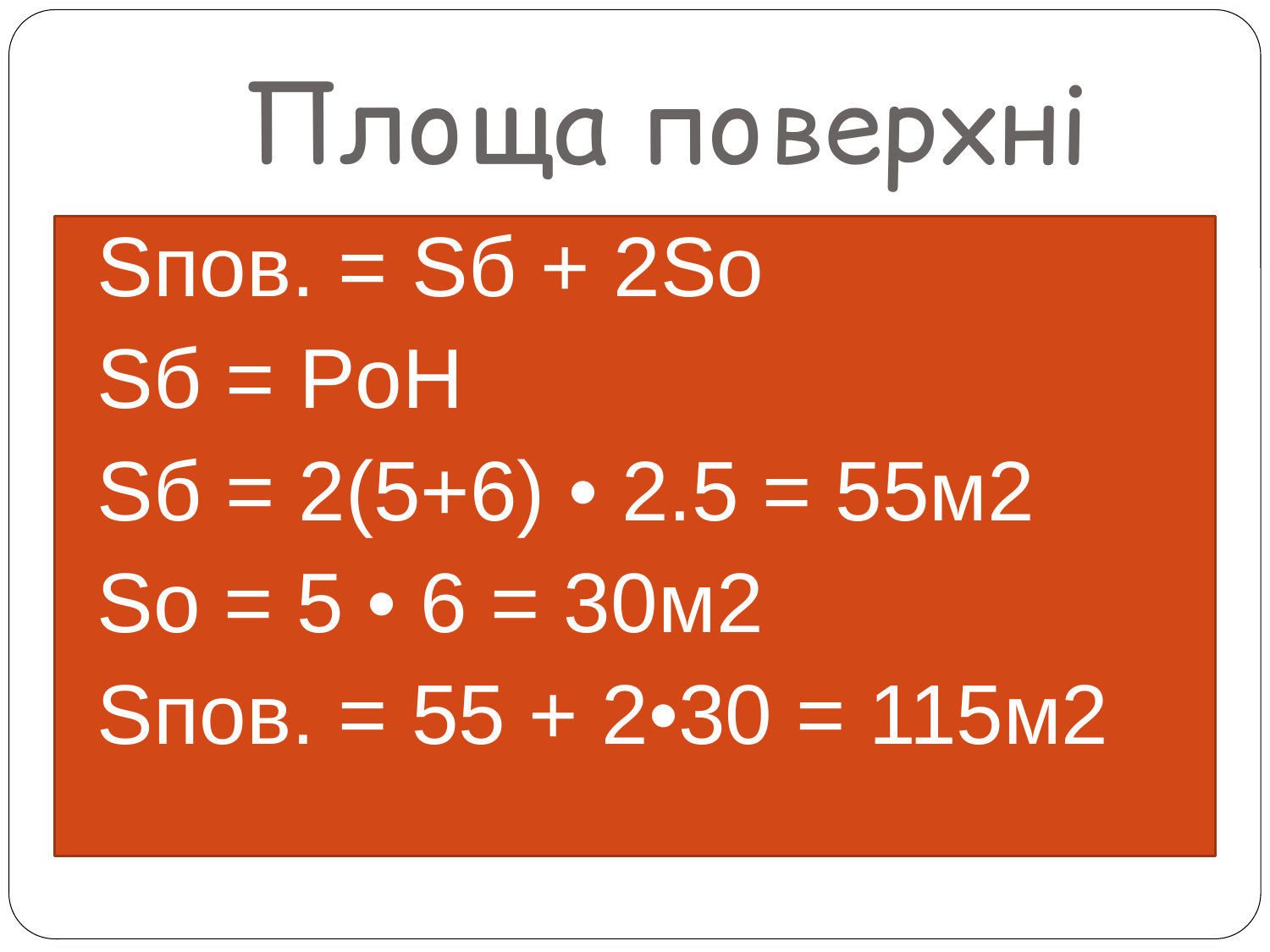

# Площа поверхні
Sпов. = Sб + 2Sо
Sб = PoH
Sб = 2(5+6) • 2.5 = 55м2
So = 5 • 6 = 30м2
Sпов. = 55 + 2•30 = 115м2